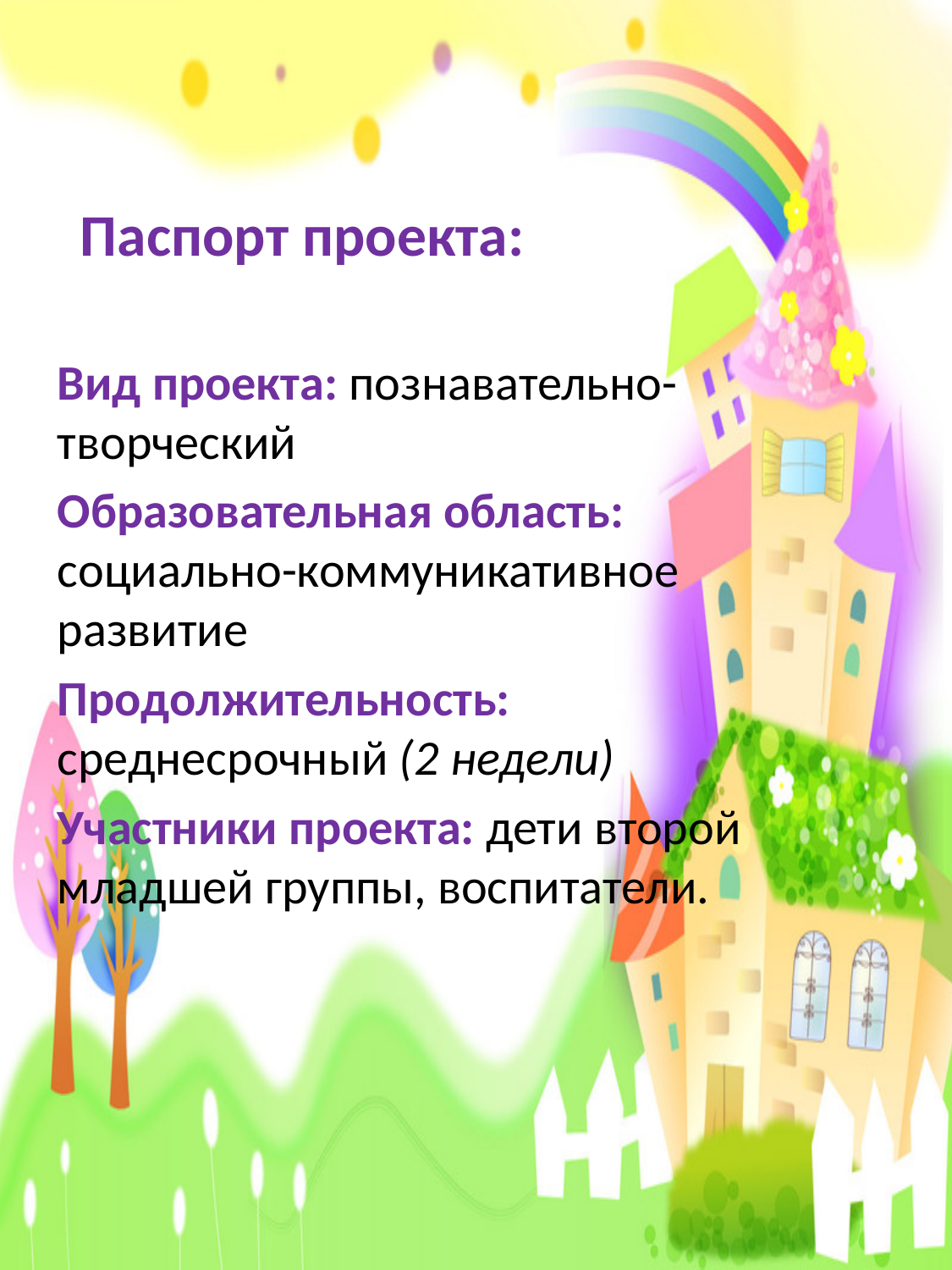

# Паспорт проекта:
Вид проекта: познавательно-творческий
Образовательная область: социально-коммуникативное развитие
Продолжительность: среднесрочный (2 недели)
Участники проекта: дети второй младшей группы, воспитатели.